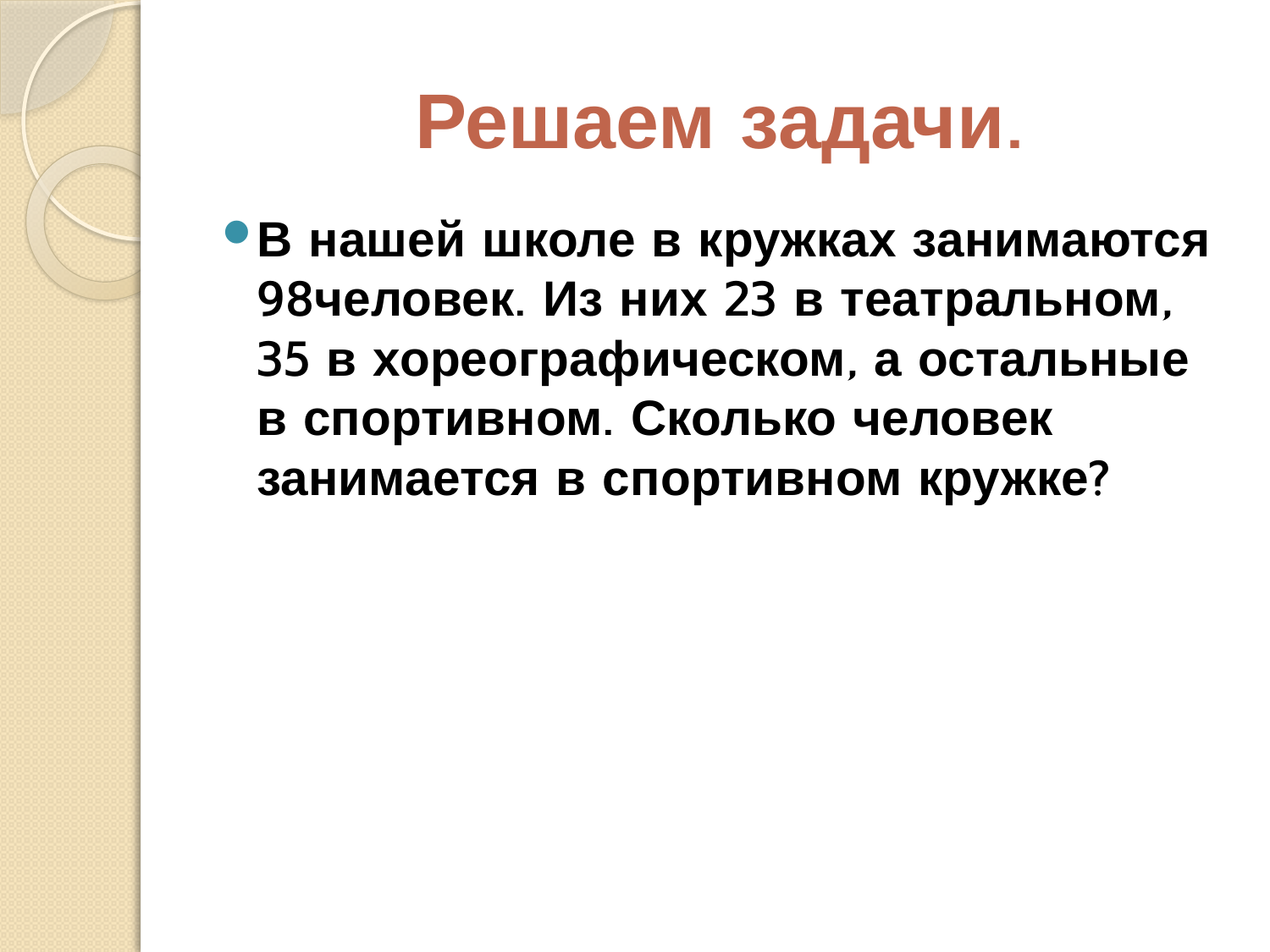

# Решаем задачи.
В нашей школе в кружках занимаются  98человек. Из них 23 в театральном, 35 в хореографическом, а остальные в спортивном. Сколько человек занимается в спортивном кружке?